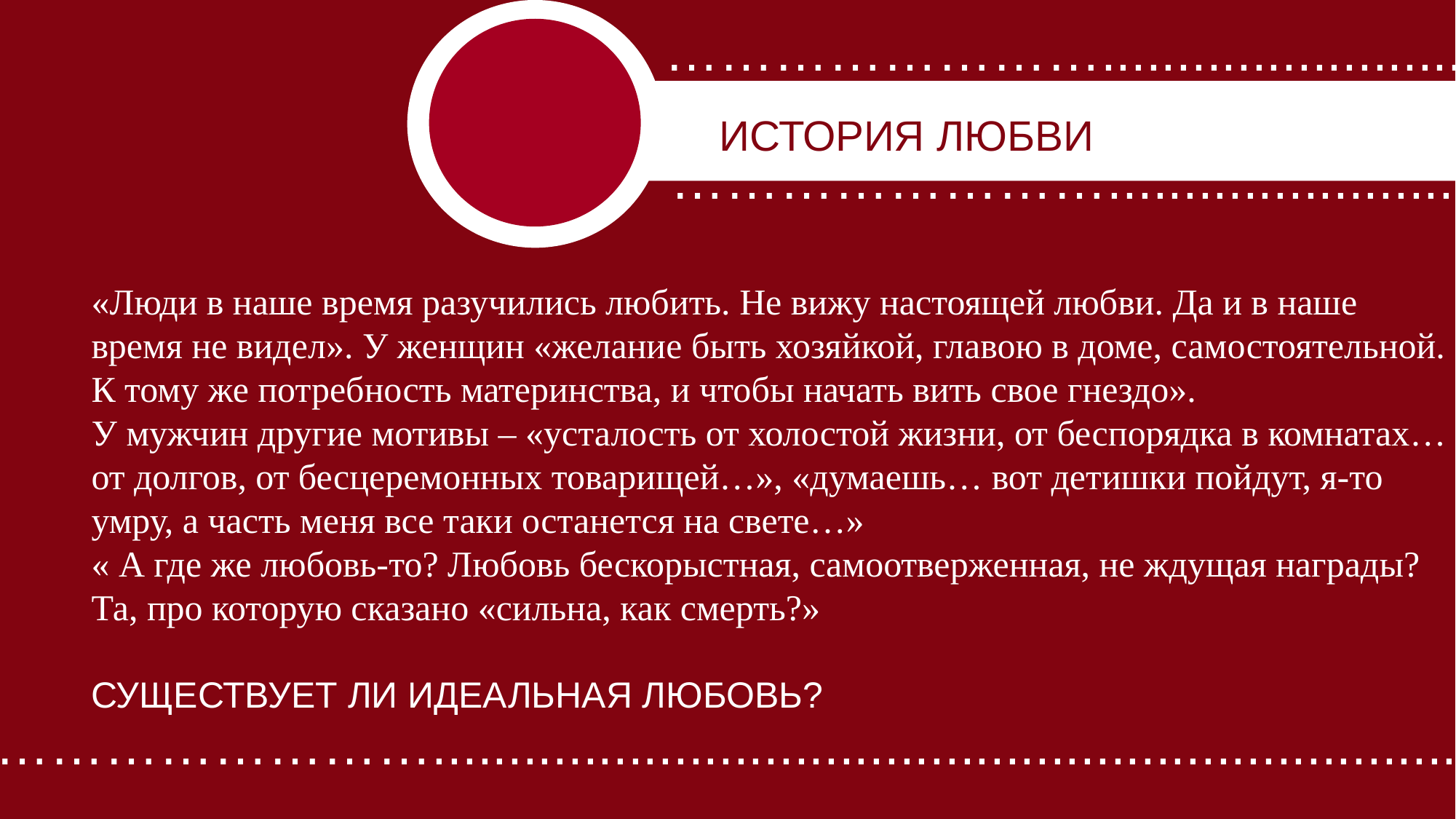

……………………........................

ИСТОРИЯ ЛЮБВИ
……………………........................

«Люди в наше время разучились любить. Не вижу настоящей любви. Да и в наше
время не видел». У женщин «желание быть хозяйкой, главою в доме, самостоятельной.
К тому же потребность материнства, и чтобы начать вить свое гнездо».
У мужчин другие мотивы – «усталость от холостой жизни, от беспорядка в комнатах…
от долгов, от бесцеремонных товарищей…», «думаешь… вот детишки пойдут, я-то
умру, а часть меня все таки останется на свете…»
« А где же любовь-то? Любовь бескорыстная, самоотверженная, не ждущая награды?
Та, про которую сказано «сильна, как смерть?»

СУЩЕСТВУЕТ ЛИ ИДЕАЛЬНАЯ ЛЮБОВЬ?
……………………....................................................................